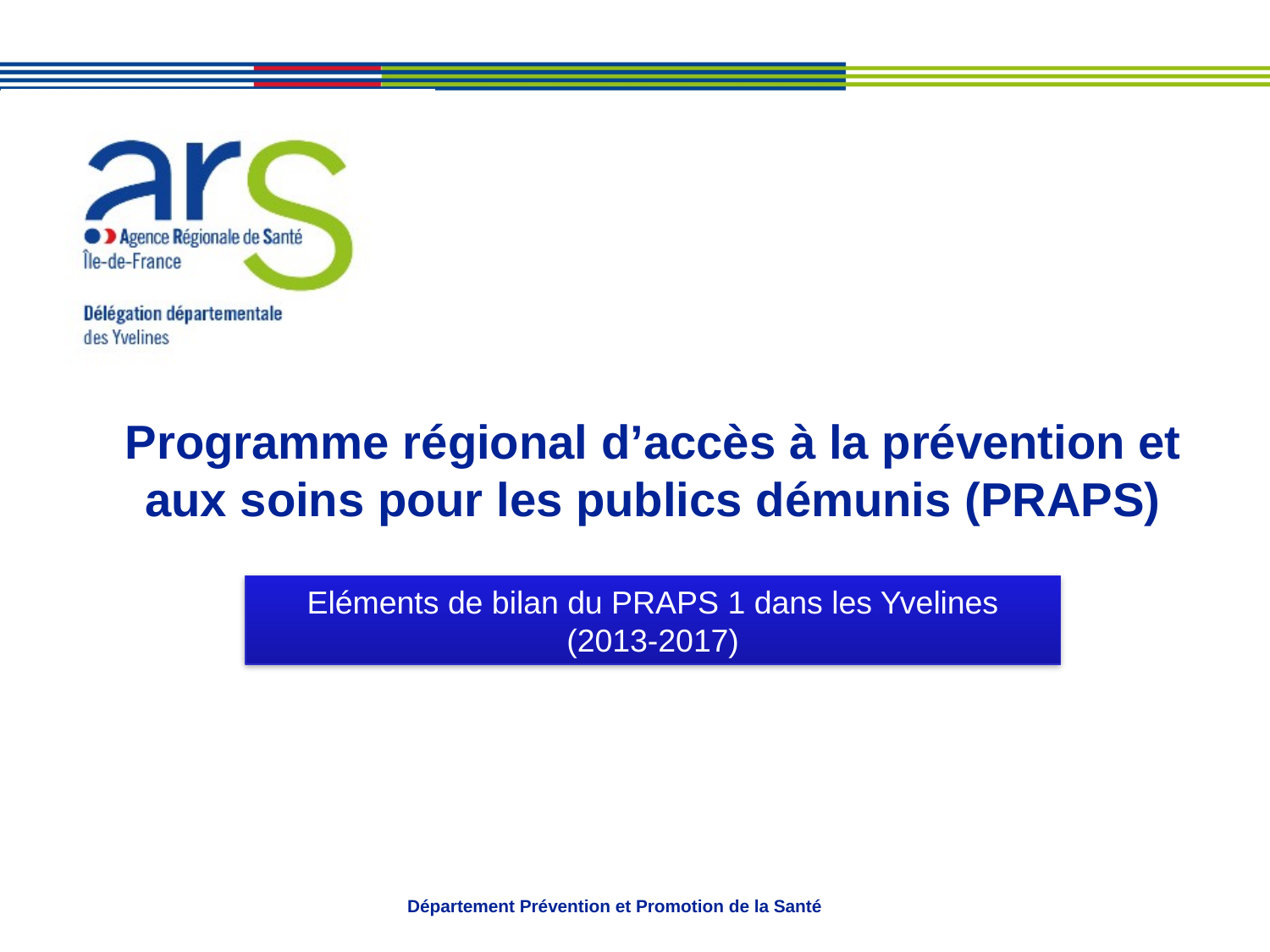

# Programme régional d’accès à la prévention et aux soins pour les publics démunis (PRAPS)
Eléments de bilan du PRAPS 1 dans les Yvelines (2013-2017)

Département Prévention et Promotion de la Santé